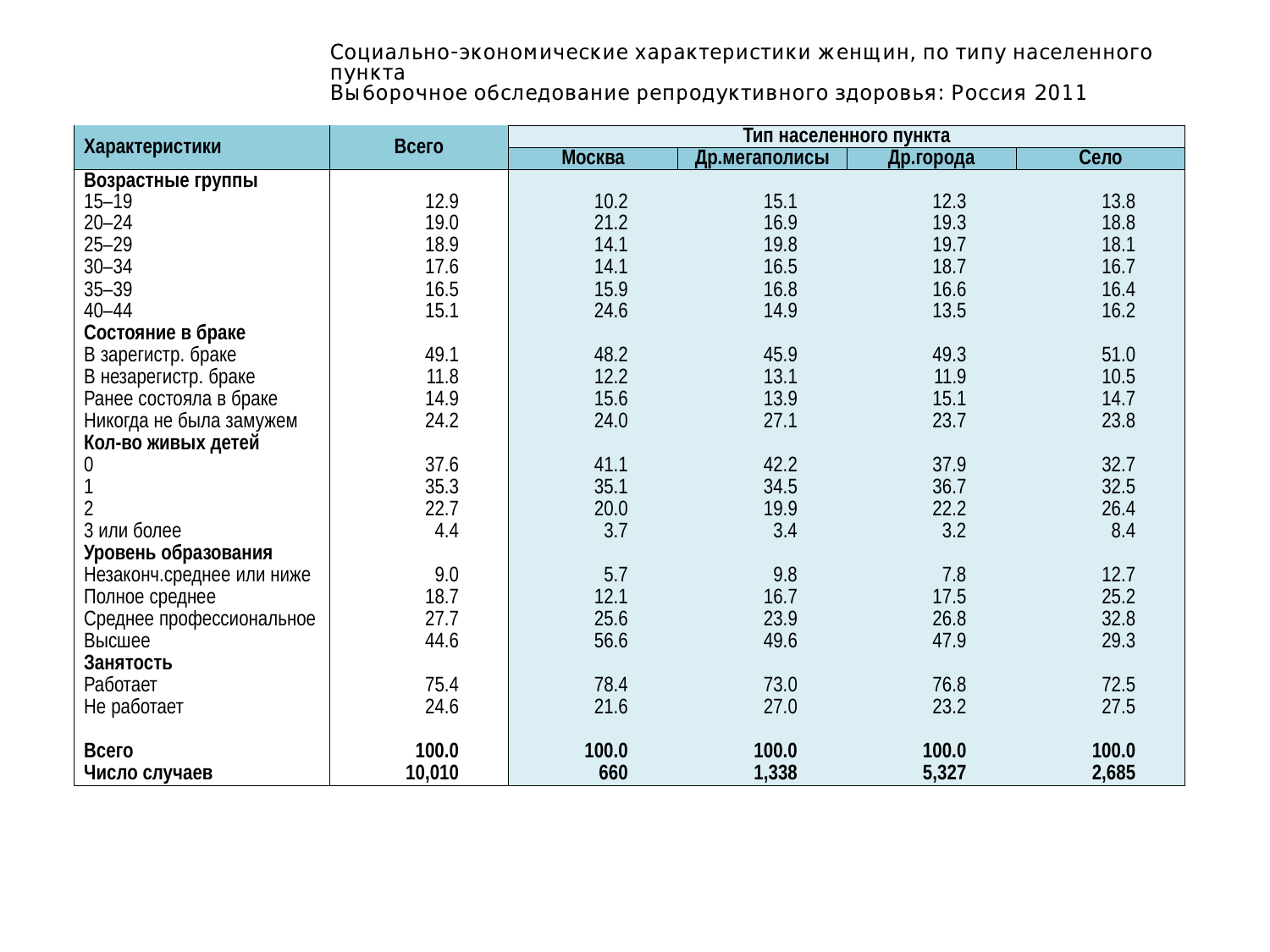

|  | Социально-экономические характеристики женщин, по типу населенного пункта Выборочное обследование репродуктивного здоровья: Россия 2011 |  |  |  |  |
| --- | --- | --- | --- | --- | --- |
| Характеристики | Всего | Тип населенного пункта |  |  |  |
|  |  | Москва | Др.мегаполисы | Др.города | Село |
| Возрастные группы |  |  |  |  |  |
| 15–19 | 12.9 | 10.2 | 15.1 | 12.3 | 13.8 |
| 20–24 | 19.0 | 21.2 | 16.9 | 19.3 | 18.8 |
| 25–29 | 18.9 | 14.1 | 19.8 | 19.7 | 18.1 |
| 30–34 | 17.6 | 14.1 | 16.5 | 18.7 | 16.7 |
| 35–39 | 16.5 | 15.9 | 16.8 | 16.6 | 16.4 |
| 40–44 | 15.1 | 24.6 | 14.9 | 13.5 | 16.2 |
| Состояние в браке |  |  |  |  |  |
| В зарегистр. браке | 49.1 | 48.2 | 45.9 | 49.3 | 51.0 |
| В незарегистр. браке | 11.8 | 12.2 | 13.1 | 11.9 | 10.5 |
| Ранее состояла в браке | 14.9 | 15.6 | 13.9 | 15.1 | 14.7 |
| Никогда не была замужем | 24.2 | 24.0 | 27.1 | 23.7 | 23.8 |
| Кол-во живых детей |  |  |  |  |  |
| 0 | 37.6 | 41.1 | 42.2 | 37.9 | 32.7 |
| 1 | 35.3 | 35.1 | 34.5 | 36.7 | 32.5 |
| 2 | 22.7 | 20.0 | 19.9 | 22.2 | 26.4 |
| 3 или более | 4.4 | 3.7 | 3.4 | 3.2 | 8.4 |
| Уровень образования |  |  |  |  |  |
| Незаконч.среднее или ниже | 9.0 | 5.7 | 9.8 | 7.8 | 12.7 |
| Полное среднее | 18.7 | 12.1 | 16.7 | 17.5 | 25.2 |
| Среднее профессиональное | 27.7 | 25.6 | 23.9 | 26.8 | 32.8 |
| Высшее | 44.6 | 56.6 | 49.6 | 47.9 | 29.3 |
| Занятость |  |  |  |  |  |
| Работает | 75.4 | 78.4 | 73.0 | 76.8 | 72.5 |
| Не работает | 24.6 | 21.6 | 27.0 | 23.2 | 27.5 |
|  |  |  |  |  |  |
| Всего | 100.0 | 100.0 | 100.0 | 100.0 | 100.0 |
| Число случаев | 10,010 | 660 | 1,338 | 5,327 | 2,685 |